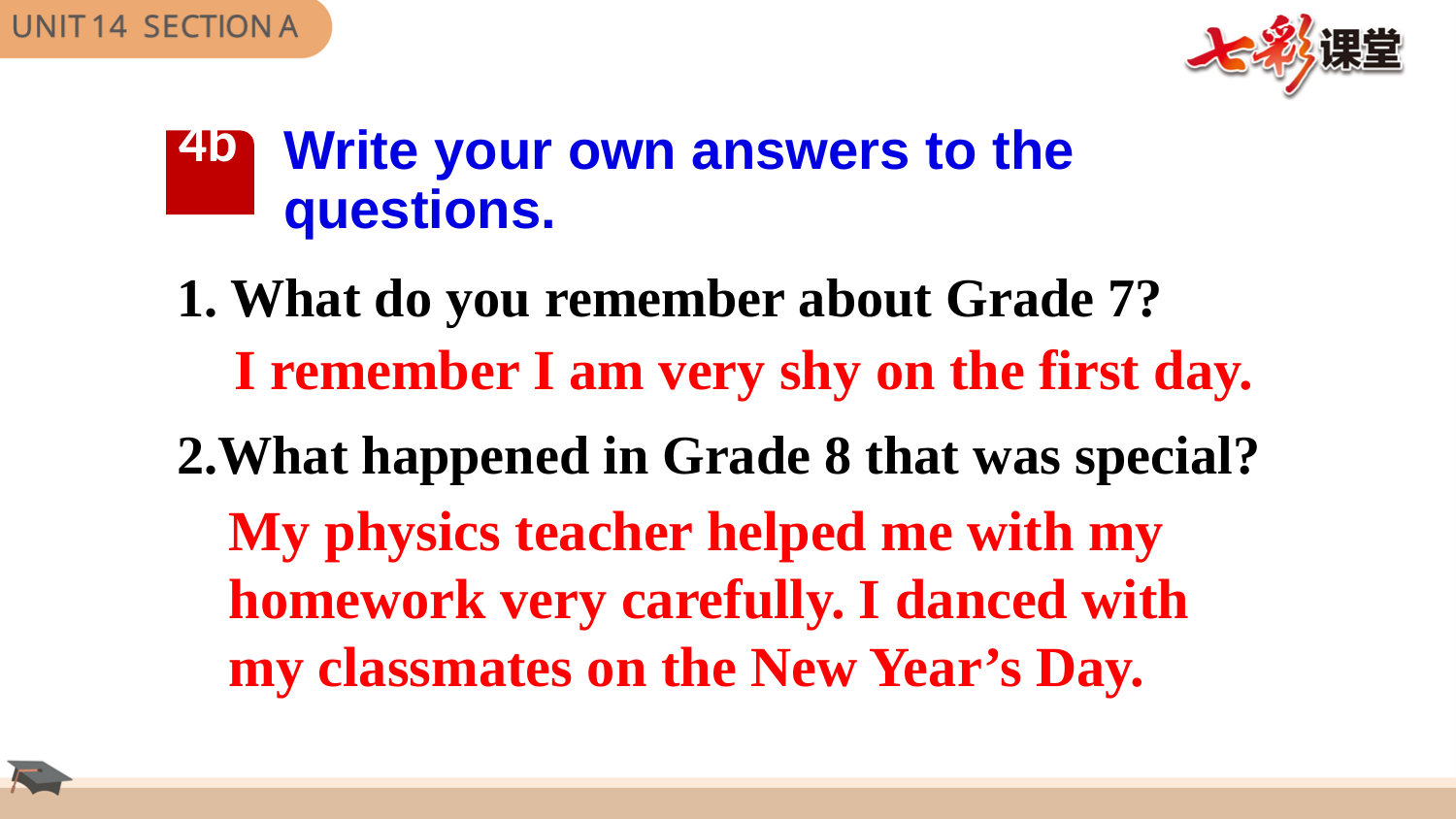

Write your own answers to the
questions.
4b
1. What do you remember about Grade 7?

2.What happened in Grade 8 that was special?
I remember I am very shy on the first day.
My physics teacher helped me with my homework very carefully. I danced with my classmates on the New Year’s Day.